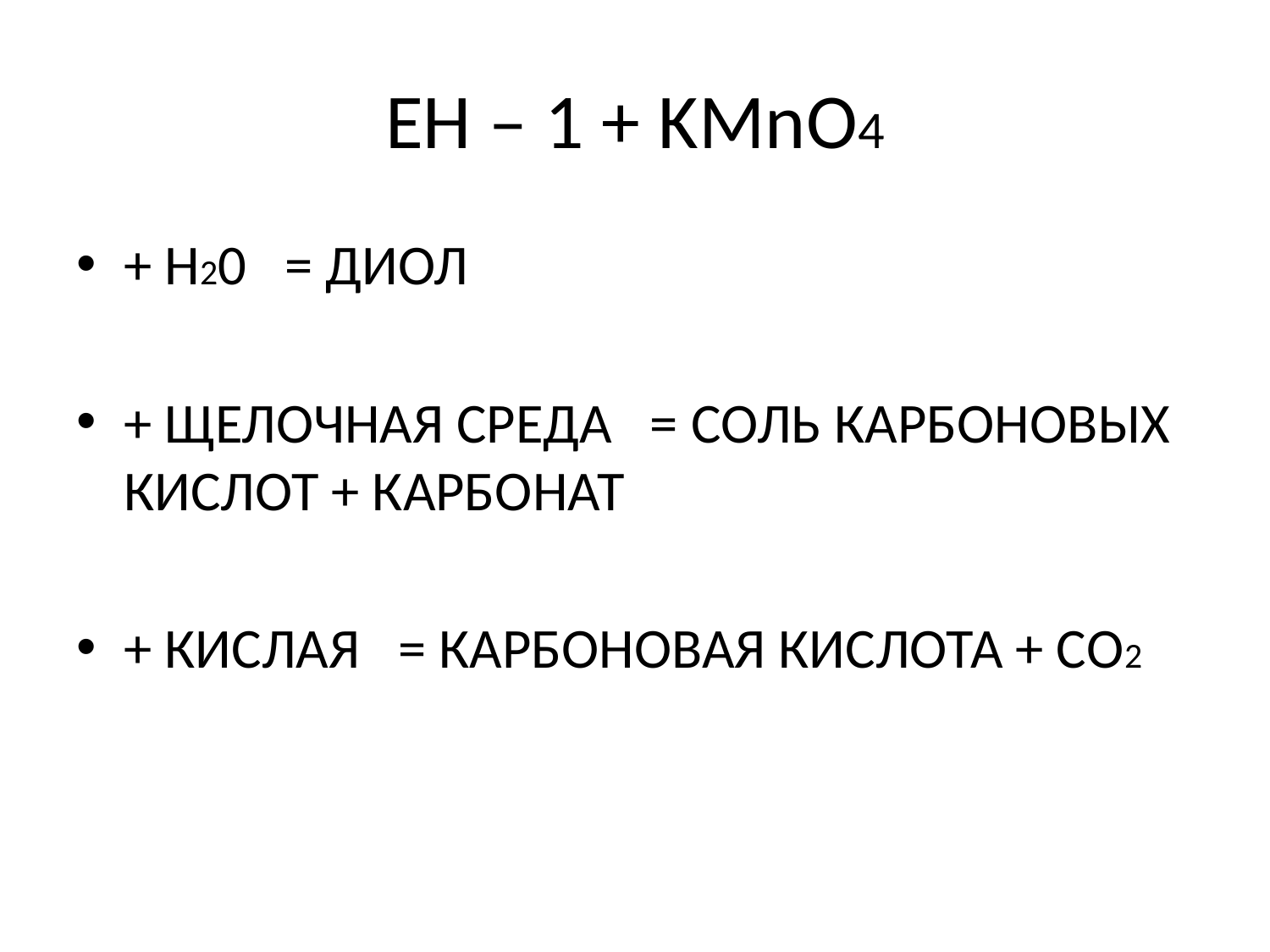

# ЕН – 1 + KMnO4
+ H20   = ДИОЛ

+ ЩЕЛОЧНАЯ СРЕДА   = СОЛЬ КАРБОНОВЫХ КИСЛОТ + КАРБОНАТ

+ КИСЛАЯ   = КАРБОНОВАЯ КИСЛОТА + СО2